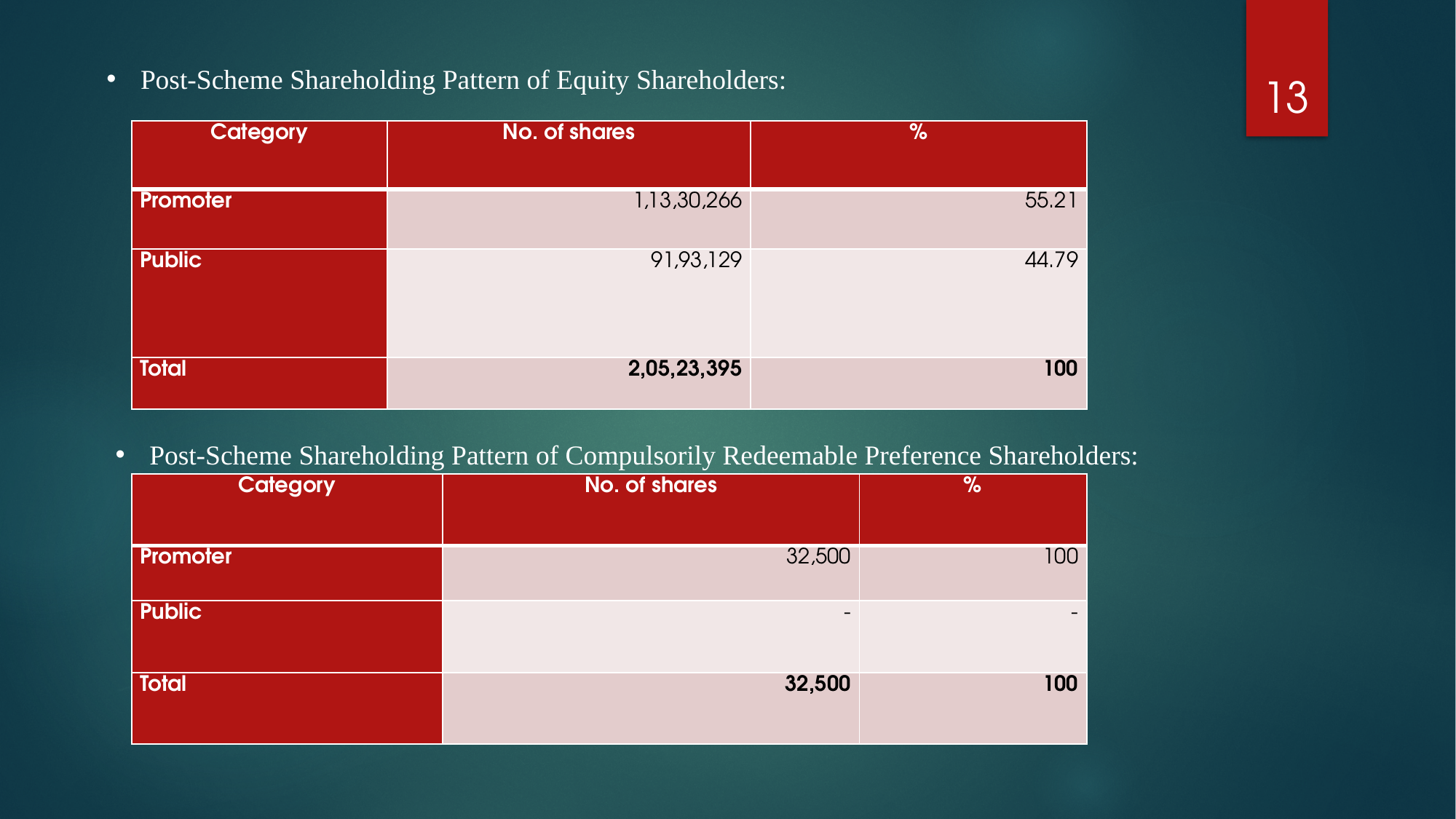

13
Post-Scheme Shareholding Pattern of Equity Shareholders:
| Category | No. of shares | % |
| --- | --- | --- |
| Promoter | 1,13,30,266 | 55.21 |
| Public | 91,93,129 | 44.79 |
| Total | 2,05,23,395 | 100 |
Post-Scheme Shareholding Pattern of Compulsorily Redeemable Preference Shareholders:
| Category | No. of shares | % |
| --- | --- | --- |
| Promoter | 32,500 | 100 |
| Public | - | - |
| Total | 32,500 | 100 |